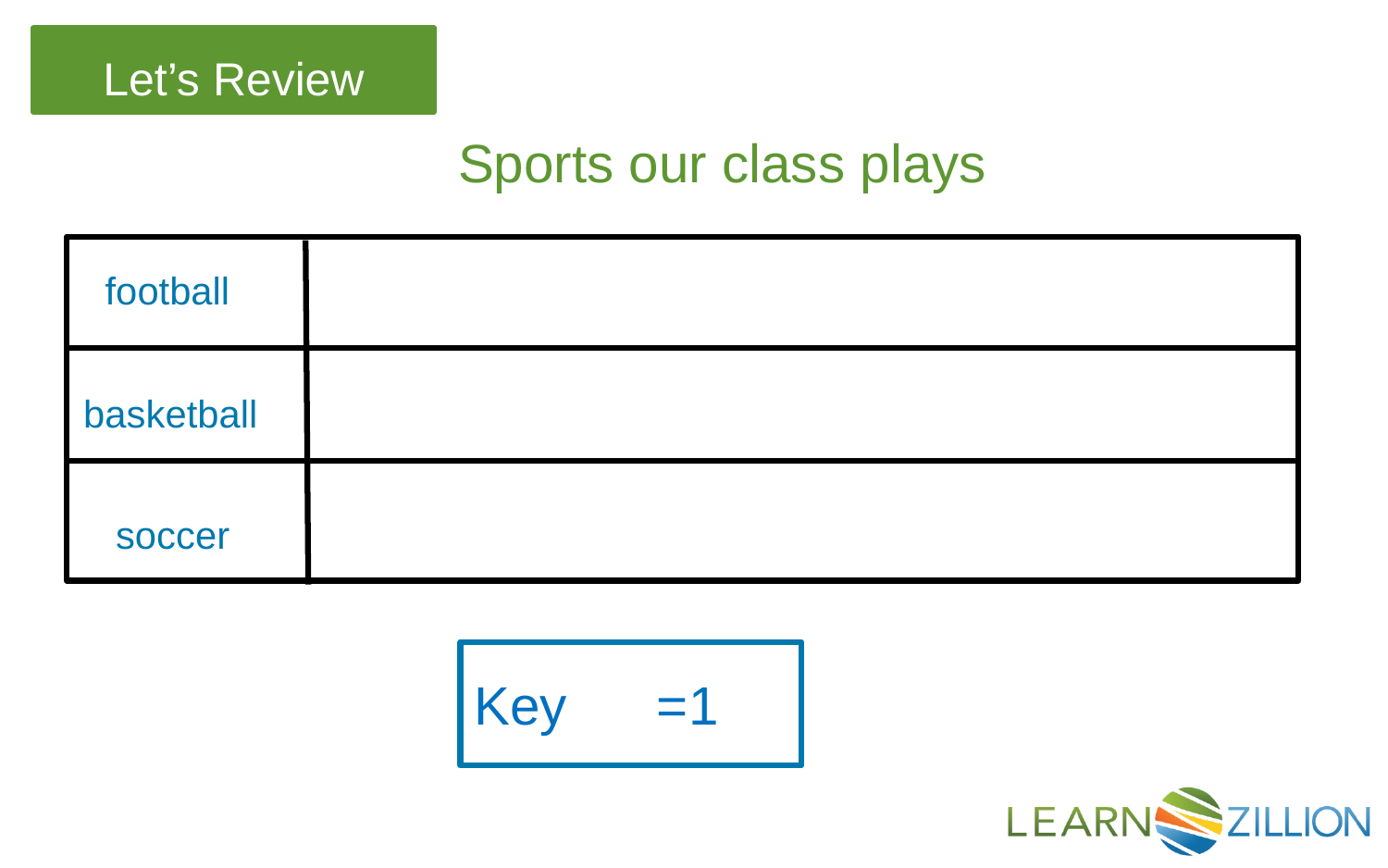

Sports our class plays

football

basketball
soccer

Key      =1